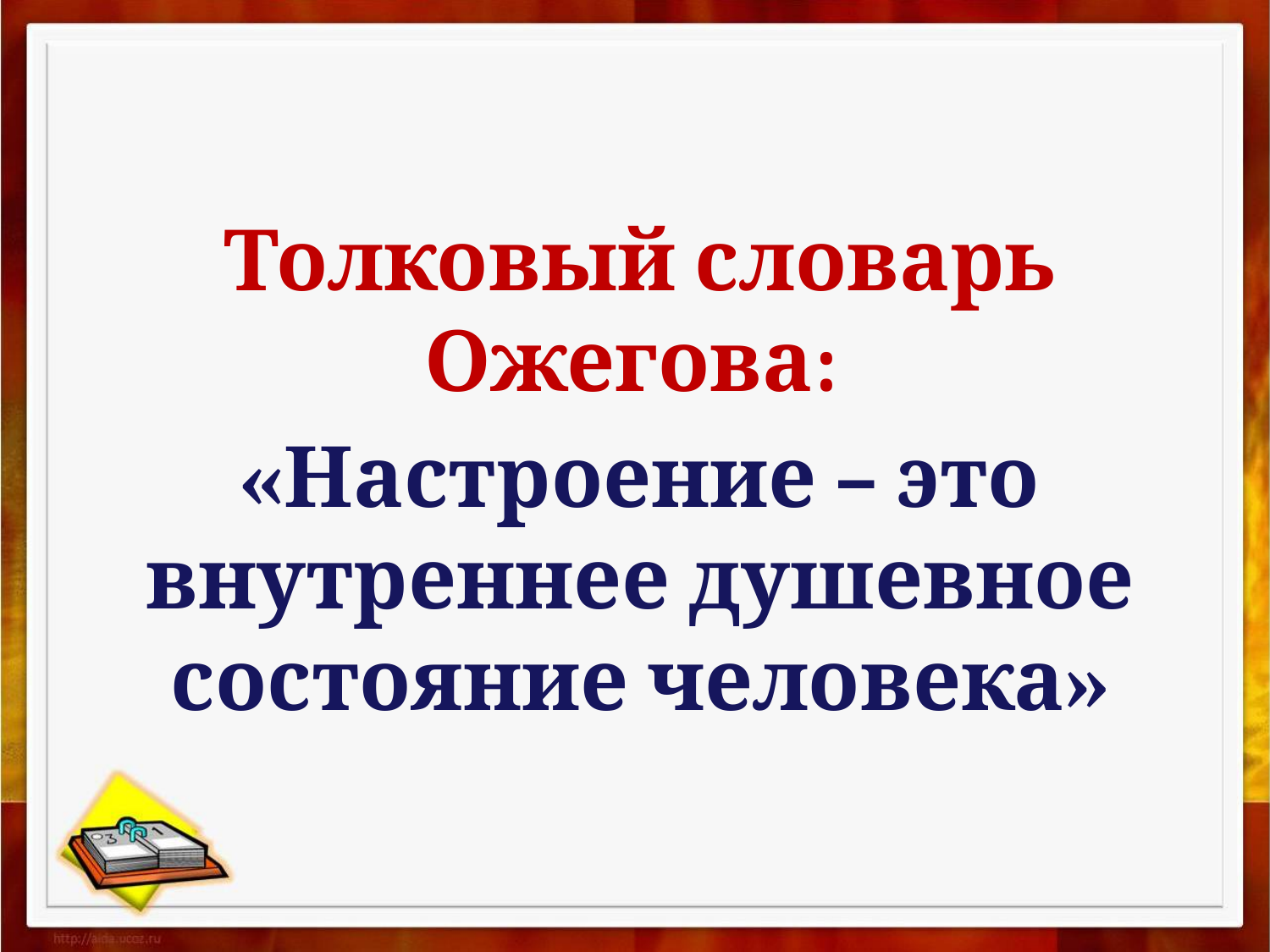

Толковый словарь Ожегова:
«Настроение – это внутреннее душевное состояние человека»